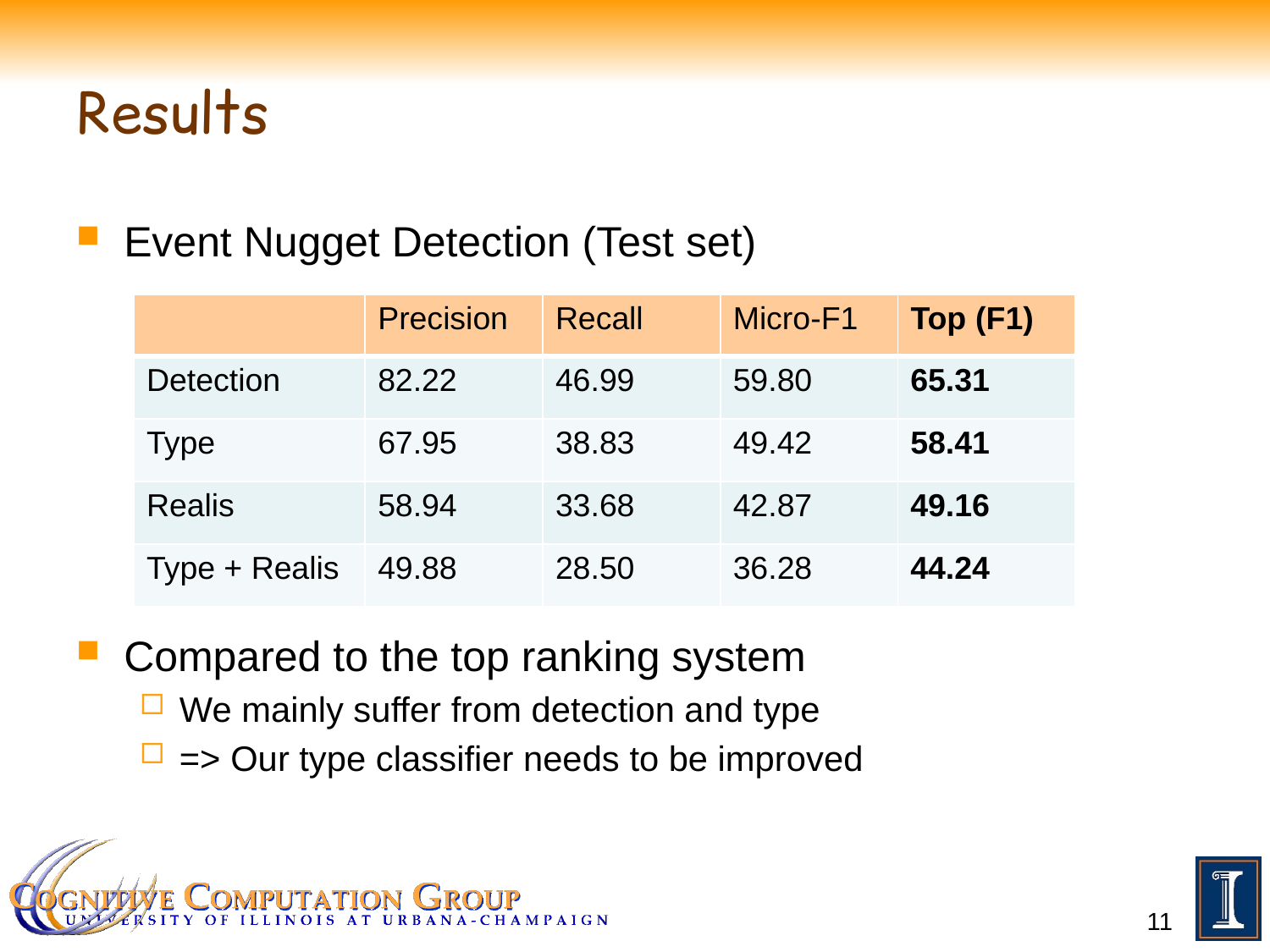

# Results
Event Nugget Detection (Test set)

Compared to the top ranking system
We mainly suffer from detection and type
=> Our type classifier needs to be improved

|  | Precision | Recall | Micro-F1 | Top (F1) |
| --- | --- | --- | --- | --- |
| Detection | 82.22 | 46.99 | 59.80 | 65.31 |
| Type | 67.95 | 38.83 | 49.42 | 58.41 |
| Realis | 58.94 | 33.68 | 42.87 | 49.16 |
| Type + Realis | 49.88 | 28.50 | 36.28 | 44.24 |
11